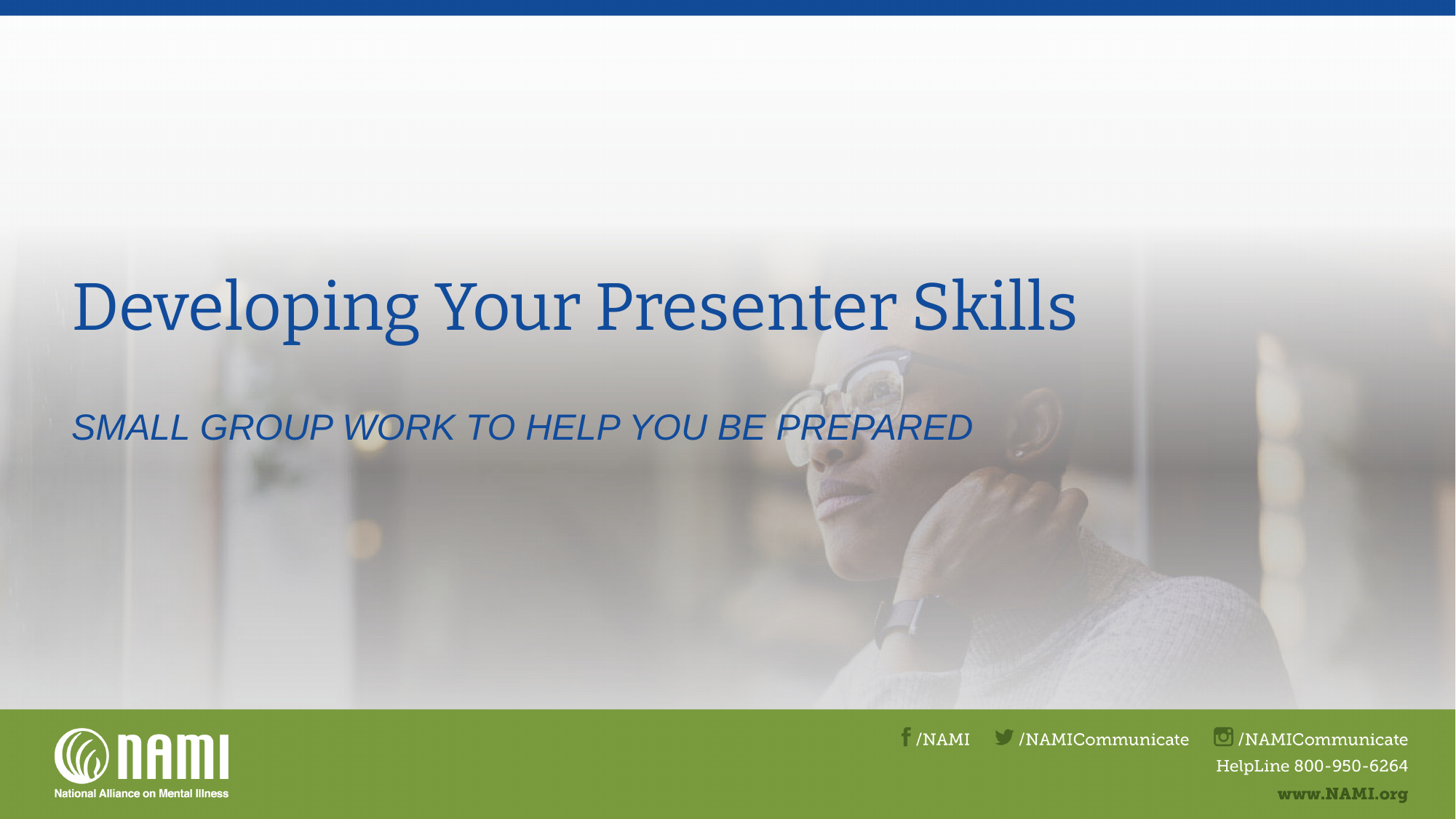

# Developing Your Presenter Skills
Small group work to help you be prepared